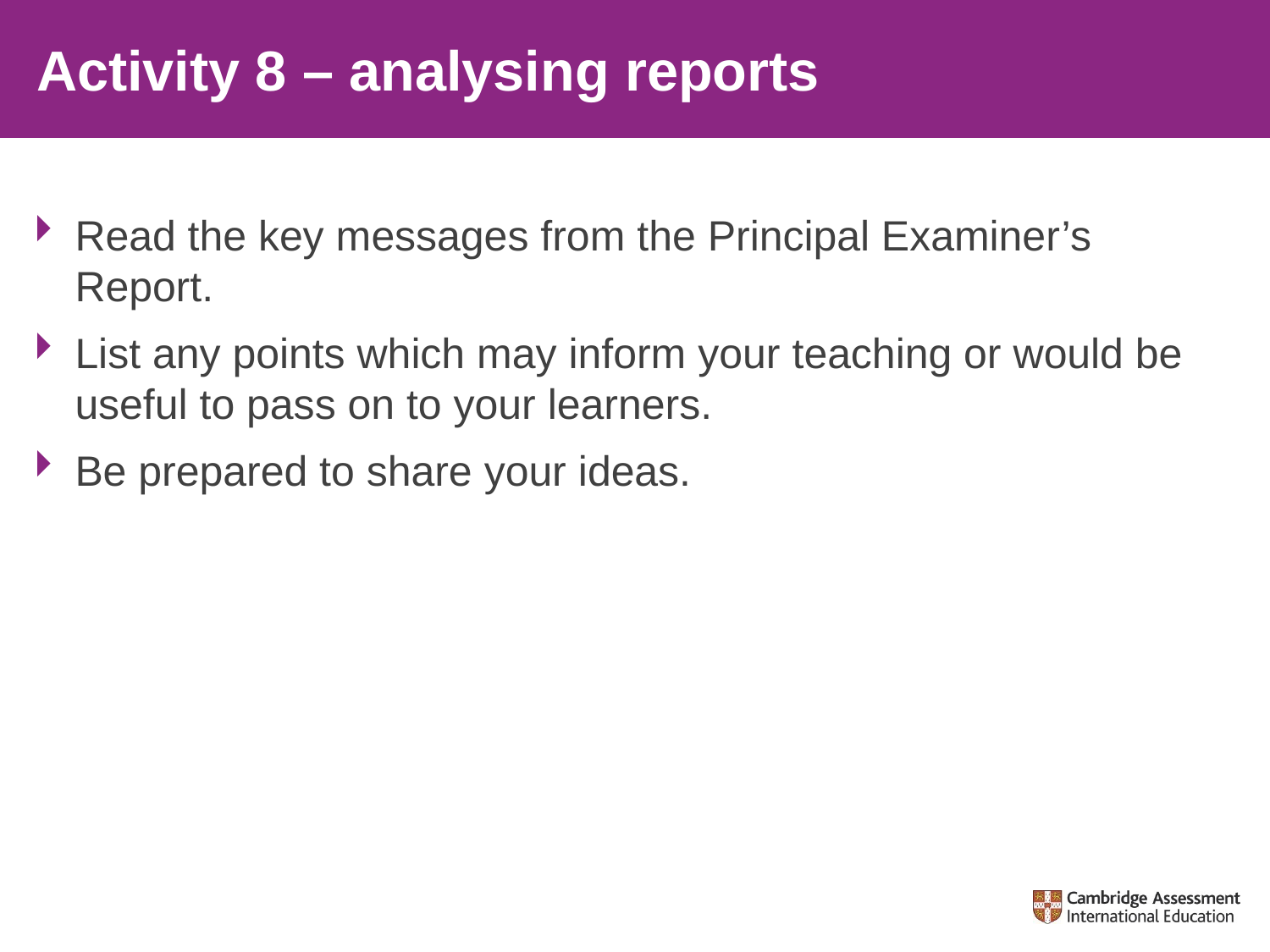

# Activity 8 – analysing reports
Read the key messages from the Principal Examiner’s Report.
List any points which may inform your teaching or would be useful to pass on to your learners.
Be prepared to share your ideas.